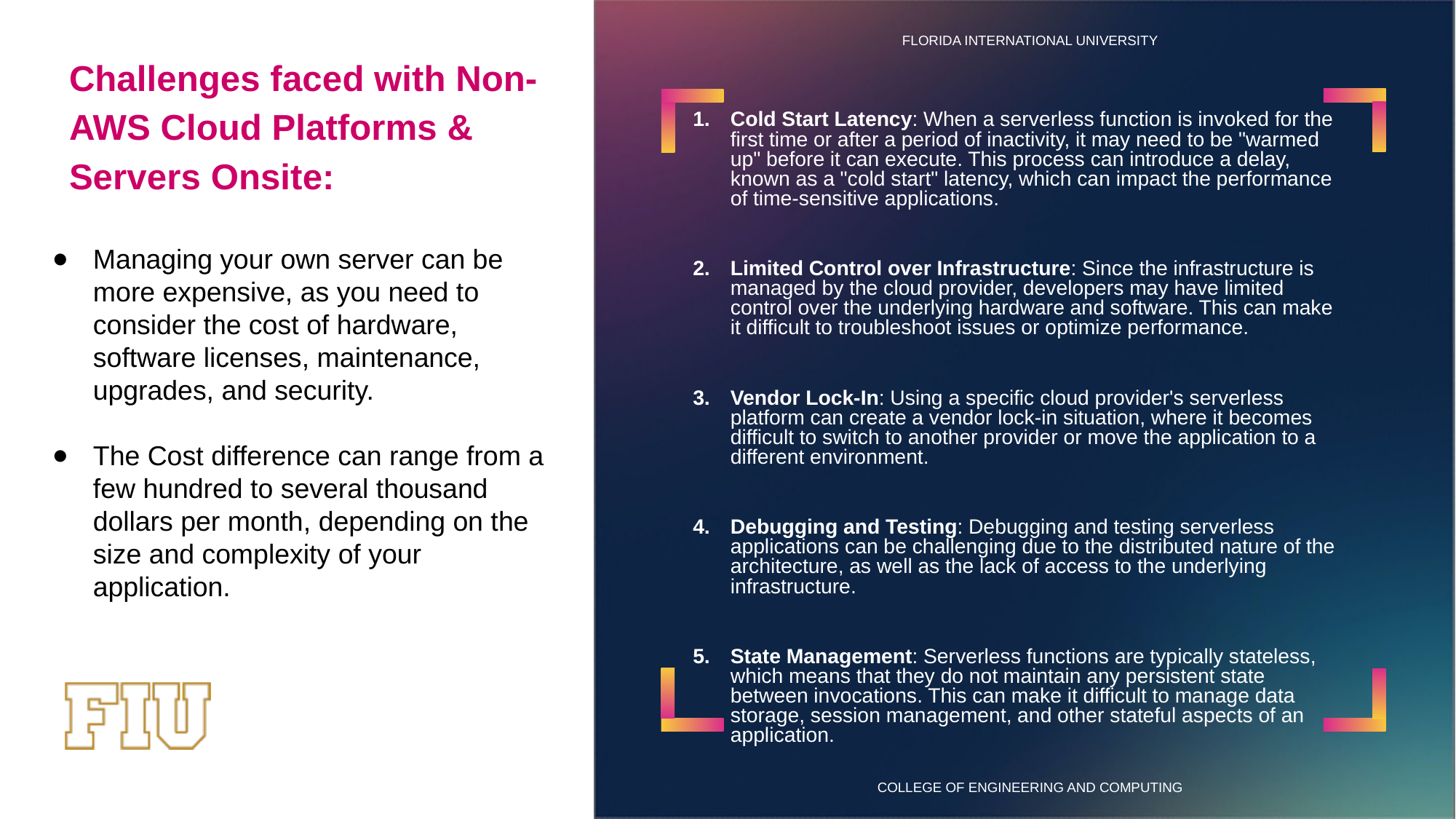

# Challenges faced with Non-AWS Cloud Platforms &
Servers Onsite:
Cold Start Latency: When a serverless function is invoked for the first time or after a period of inactivity, it may need to be "warmed up" before it can execute. This process can introduce a delay, known as a "cold start" latency, which can impact the performance of time-sensitive applications.

Limited Control over Infrastructure: Since the infrastructure is managed by the cloud provider, developers may have limited control over the underlying hardware and software. This can make it difficult to troubleshoot issues or optimize performance.

Vendor Lock-In: Using a specific cloud provider's serverless platform can create a vendor lock-in situation, where it becomes difficult to switch to another provider or move the application to a different environment.

Debugging and Testing: Debugging and testing serverless applications can be challenging due to the distributed nature of the architecture, as well as the lack of access to the underlying infrastructure.

State Management: Serverless functions are typically stateless, which means that they do not maintain any persistent state between invocations. This can make it difficult to manage data storage, session management, and other stateful aspects of an application.

Managing your own server can be more expensive, as you need to consider the cost of hardware, software licenses, maintenance, upgrades, and security.

The Cost difference can range from a few hundred to several thousand dollars per month, depending on the size and complexity of your application.